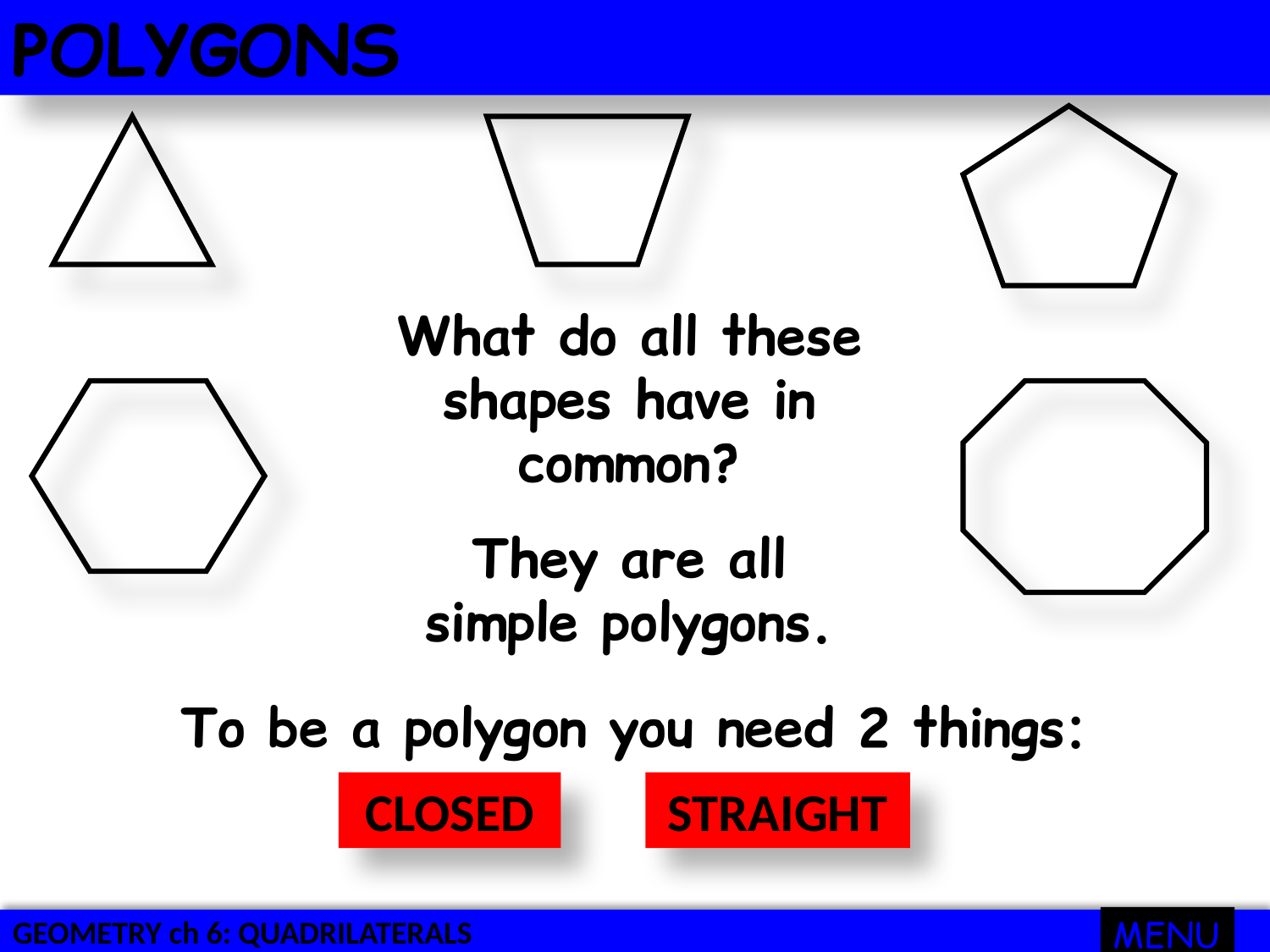

POLYGONS

What do all these shapes have in common?

They are all simple polygons.
To be a polygon you need 2 things:
CLOSED
STRAIGHT
MENU
GEOMETRY ch 6: QUADRILATERALS